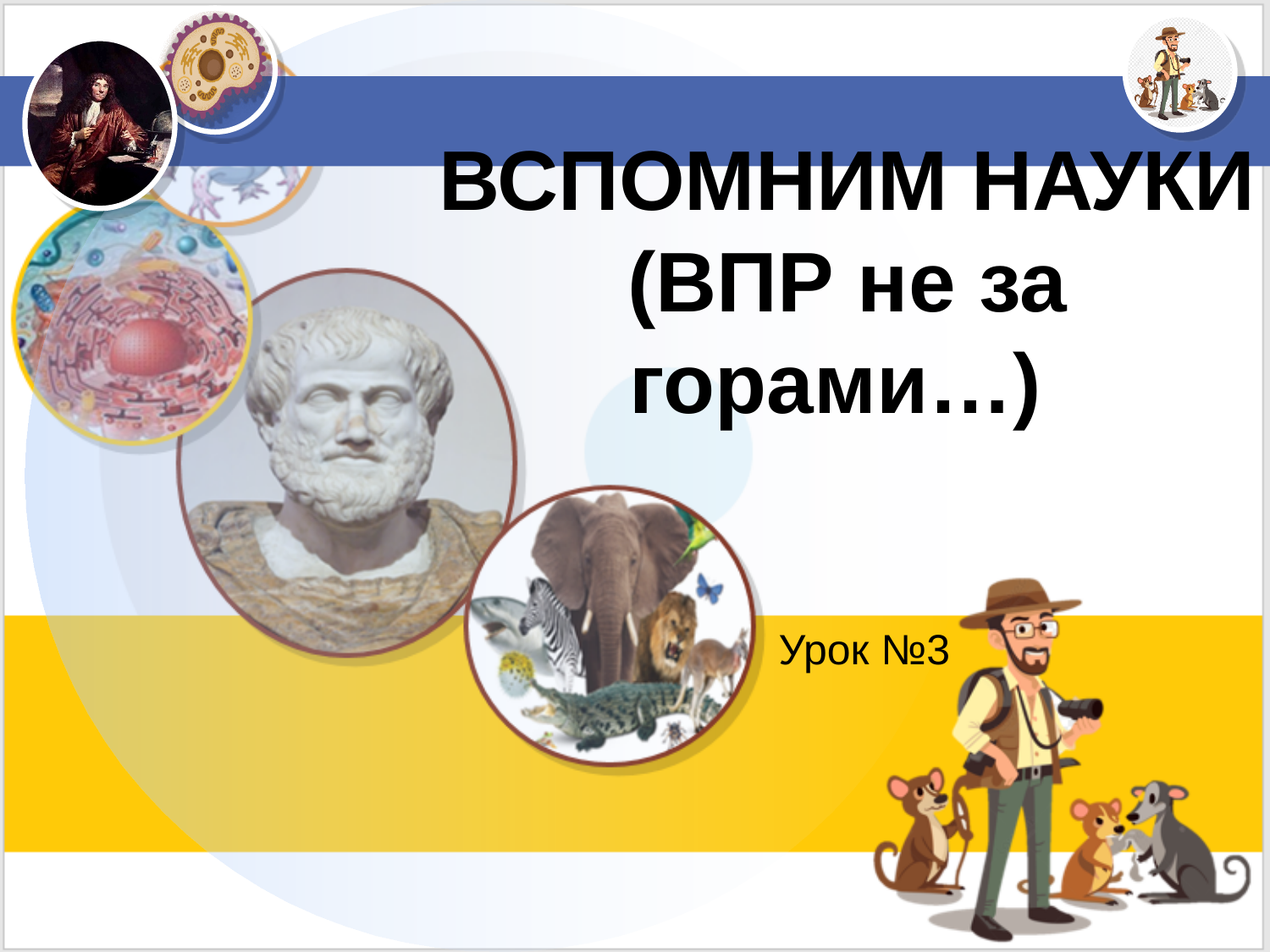

ВСПОМНИМ НАУКИ
(ВПР не за горами…)
Урок №3